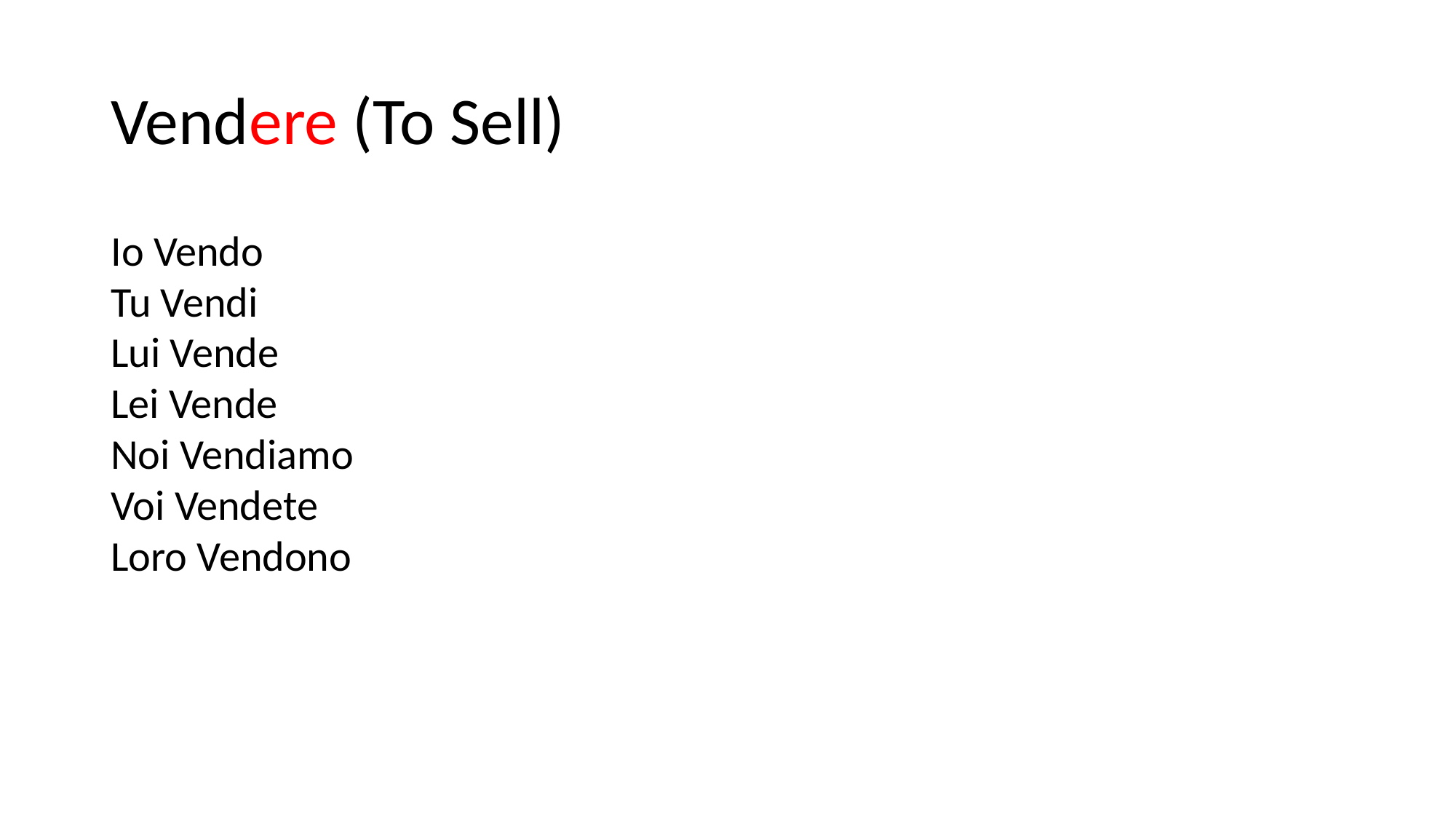

# Vendere (To Sell)
Io Vendo
Tu Vendi
Lui Vende
Lei Vende
Noi Vendiamo
Voi Vendete
Loro Vendono